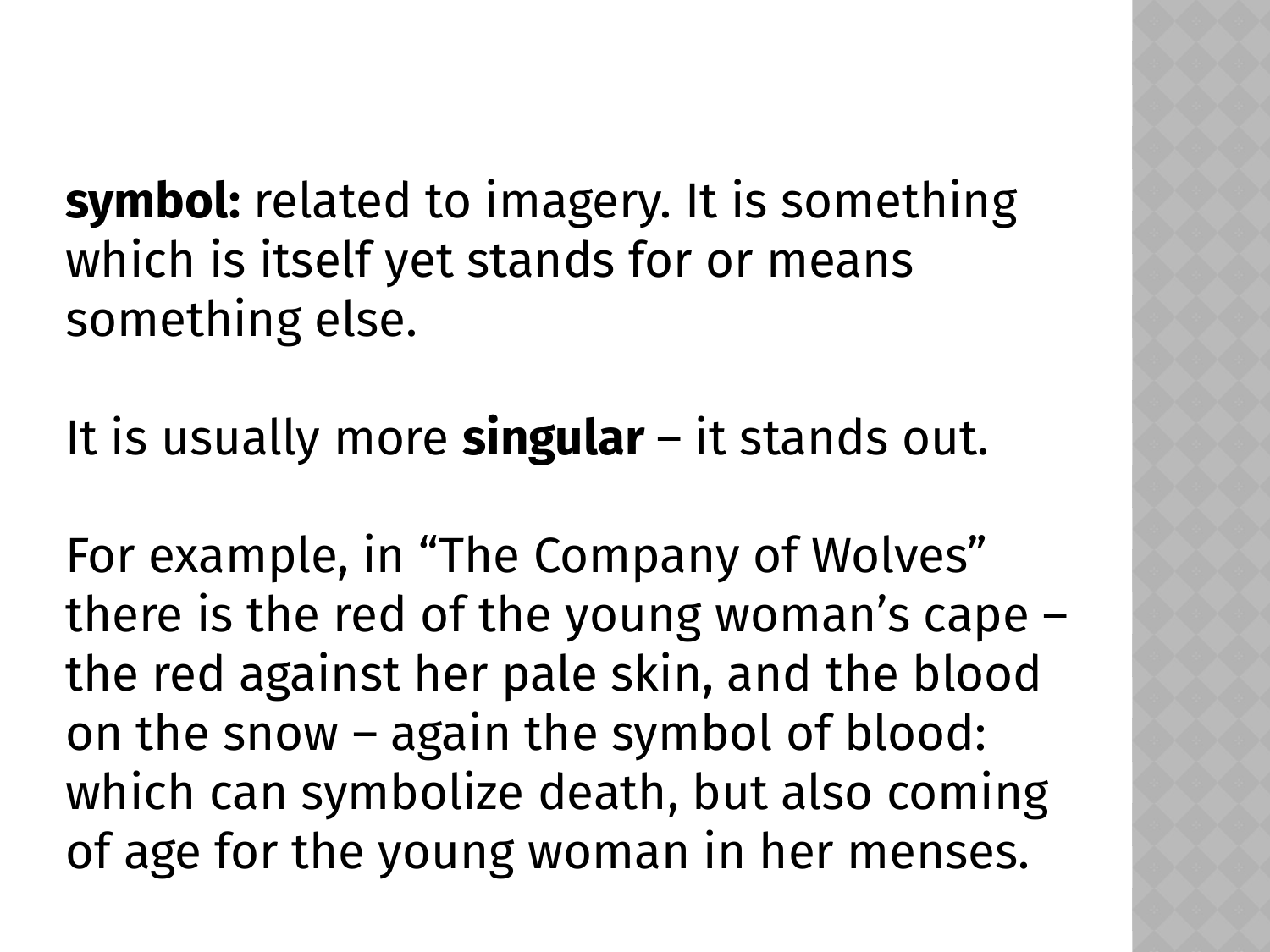

symbol: related to imagery. It is something which is itself yet stands for or means something else.

It is usually more singular – it stands out.

For example, in “The Company of Wolves” there is the red of the young woman’s cape – the red against her pale skin, and the blood on the snow – again the symbol of blood: which can symbolize death, but also coming of age for the young woman in her menses.